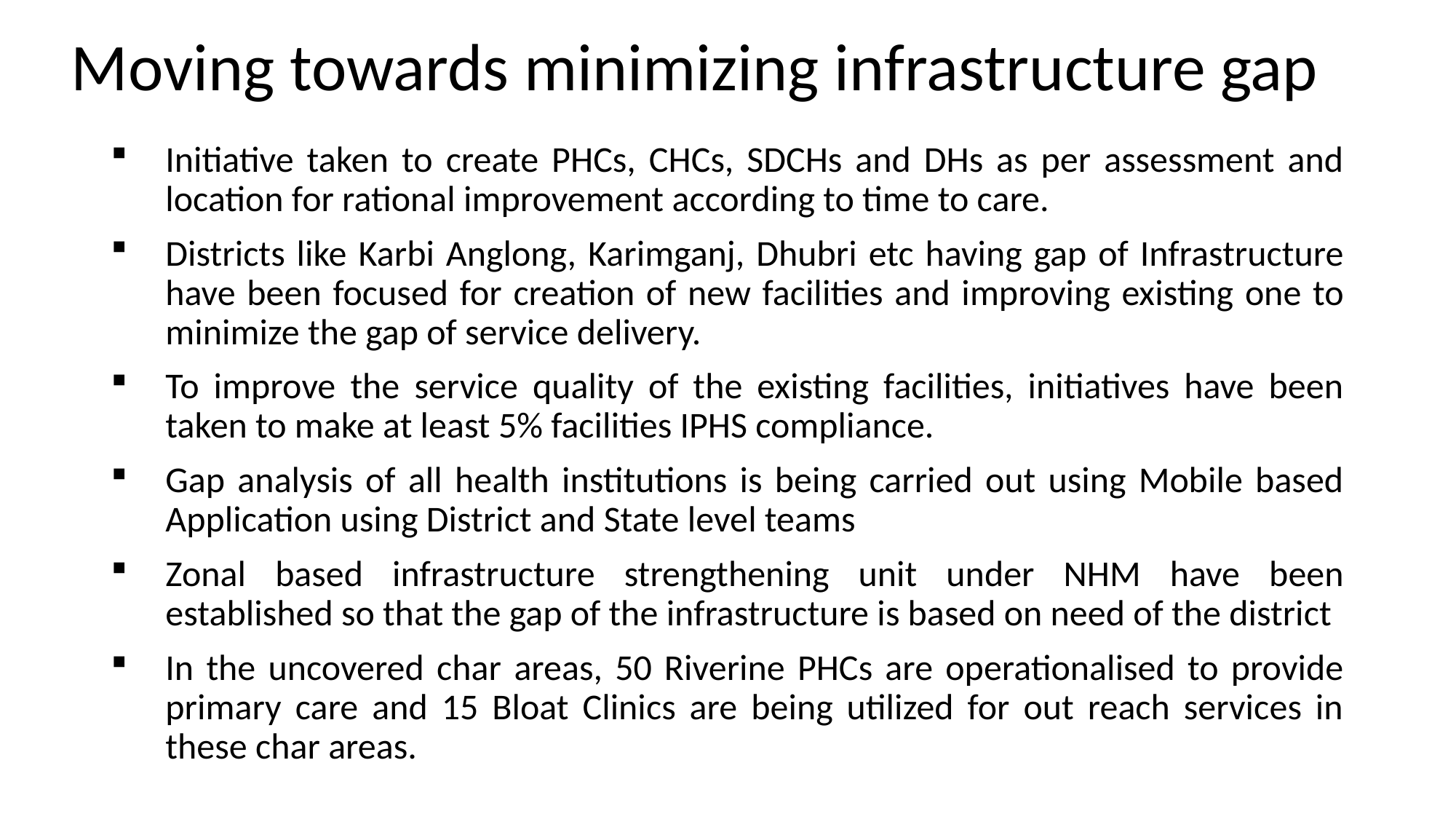

# Moving towards minimizing infrastructure gap
Initiative taken to create PHCs, CHCs, SDCHs and DHs as per assessment and location for rational improvement according to time to care.
Districts like Karbi Anglong, Karimganj, Dhubri etc having gap of Infrastructure have been focused for creation of new facilities and improving existing one to minimize the gap of service delivery.
To improve the service quality of the existing facilities, initiatives have been taken to make at least 5% facilities IPHS compliance.
Gap analysis of all health institutions is being carried out using Mobile based Application using District and State level teams
Zonal based infrastructure strengthening unit under NHM have been established so that the gap of the infrastructure is based on need of the district
In the uncovered char areas, 50 Riverine PHCs are operationalised to provide primary care and 15 Bloat Clinics are being utilized for out reach services in these char areas.